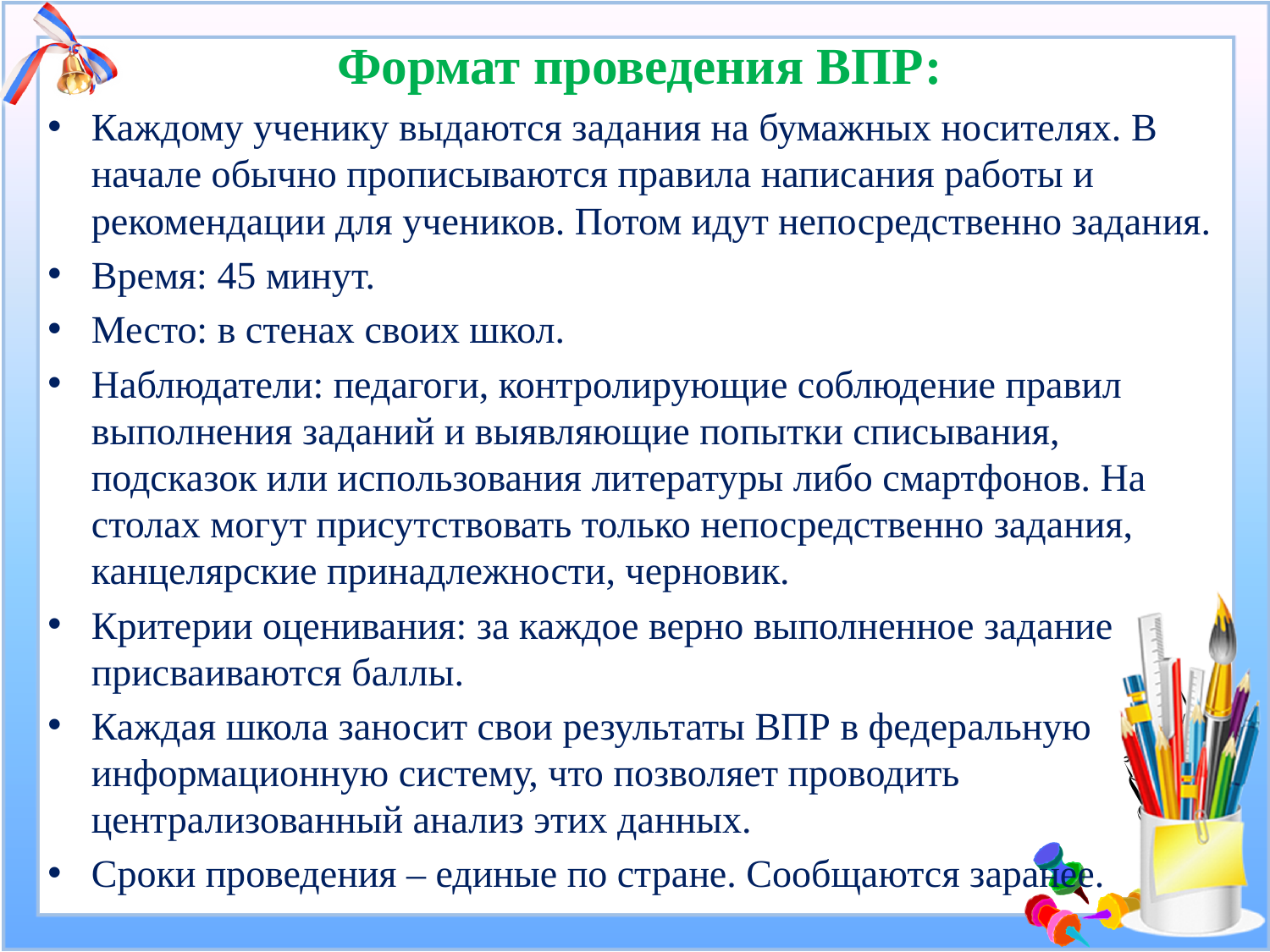

Формат проведения ВПР:
Каждому ученику выдаются задания на бумажных носителях. В начале обычно прописываются правила написания работы и рекомендации для учеников. Потом идут непосредственно задания.
Время: 45 минут.
Место: в стенах своих школ.
Наблюдатели: педагоги, контролирующие соблюдение правил выполнения заданий и выявляющие попытки списывания, подсказок или использования литературы либо смартфонов. На столах могут присутствовать только непосредственно задания, канцелярские принадлежности, черновик.
Критерии оценивания: за каждое верно выполненное задание присваиваются баллы.
Каждая школа заносит свои результаты ВПР в федеральную информационную систему, что позволяет проводить централизованный анализ этих данных.
Сроки проведения – единые по стране. Сообщаются заранее.